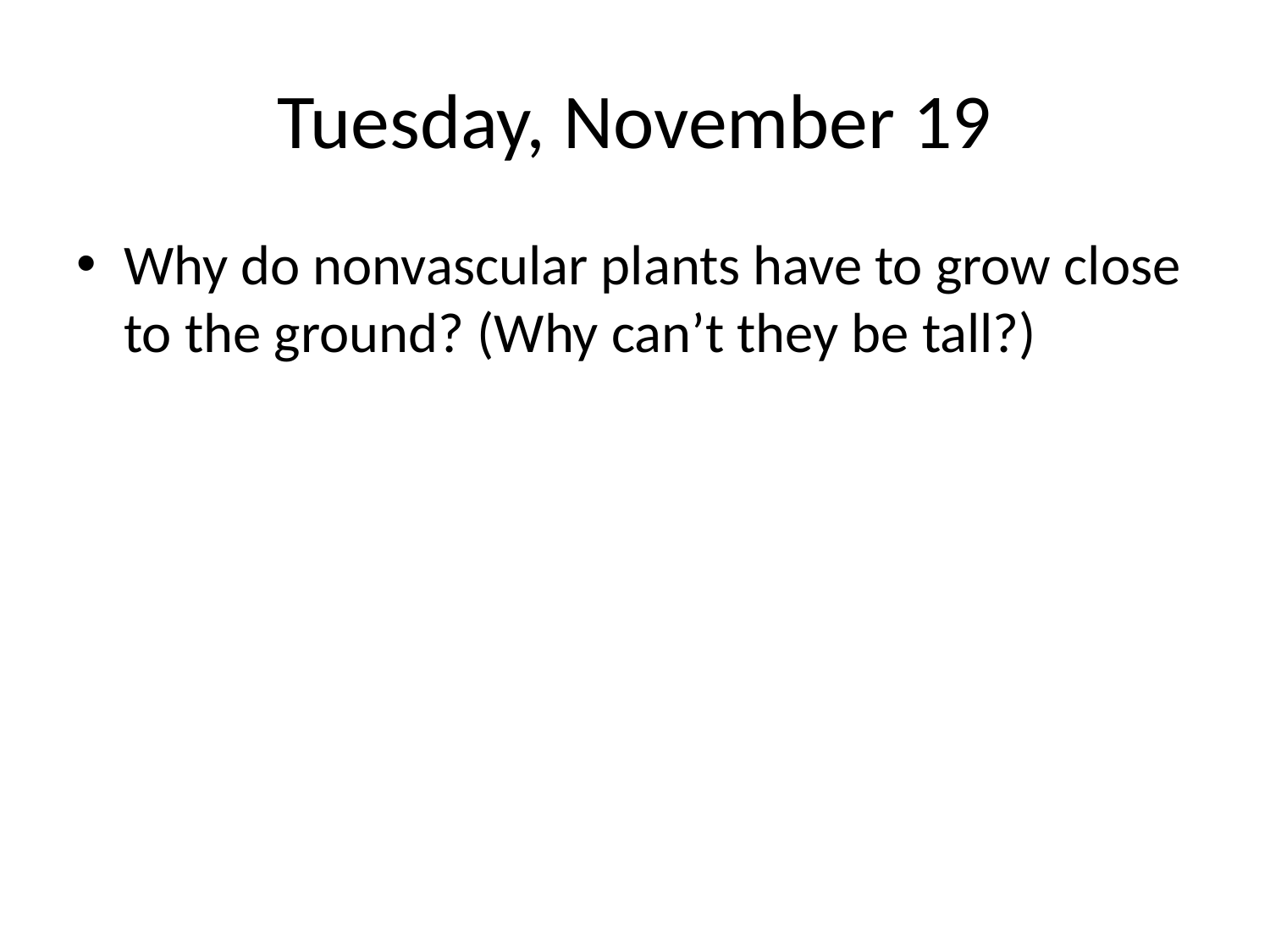

# Tuesday, November 19
Why do nonvascular plants have to grow close to the ground? (Why can’t they be tall?)